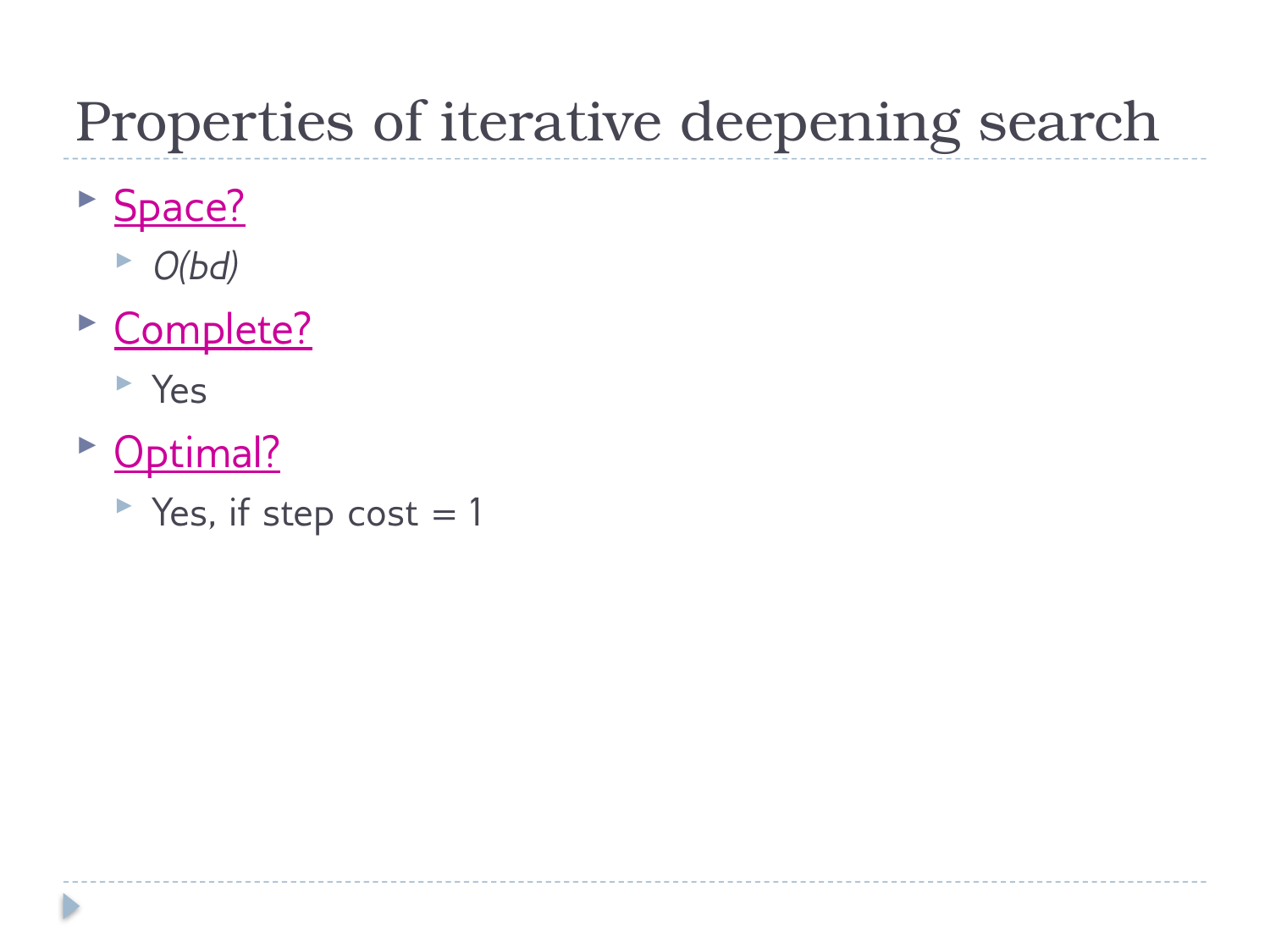

# Properties of iterative deepening search
Space?
O(bd)
Complete?
Yes
Optimal?
Yes, if step cost = 1